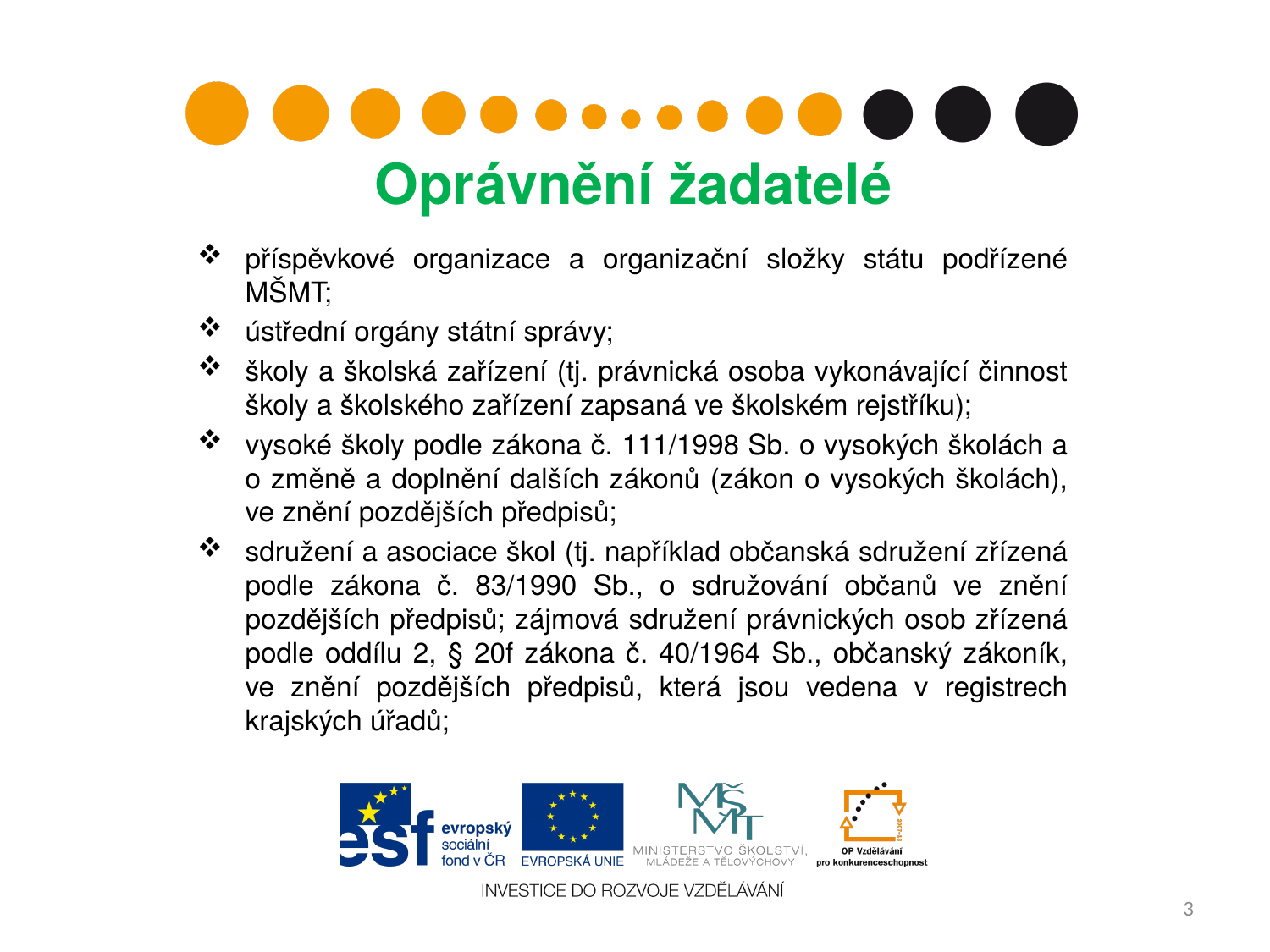

# Oprávnění žadatelé
příspěvkové organizace a organizační složky státu podřízené MŠMT;
ústřední orgány státní správy;
školy a školská zařízení (tj. právnická osoba vykonávající činnost školy a školského zařízení zapsaná ve školském rejstříku);
vysoké školy podle zákona č. 111/1998 Sb. o vysokých školách a o změně a doplnění dalších zákonů (zákon o vysokých školách), ve znění pozdějších předpisů;
sdružení a asociace škol (tj. například občanská sdružení zřízená podle zákona č. 83/1990 Sb., o sdružování občanů ve znění pozdějších předpisů; zájmová sdružení právnických osob zřízená podle oddílu 2, § 20f zákona č. 40/1964 Sb., občanský zákoník, ve znění pozdějších předpisů, která jsou vedena v registrech krajských úřadů;

3